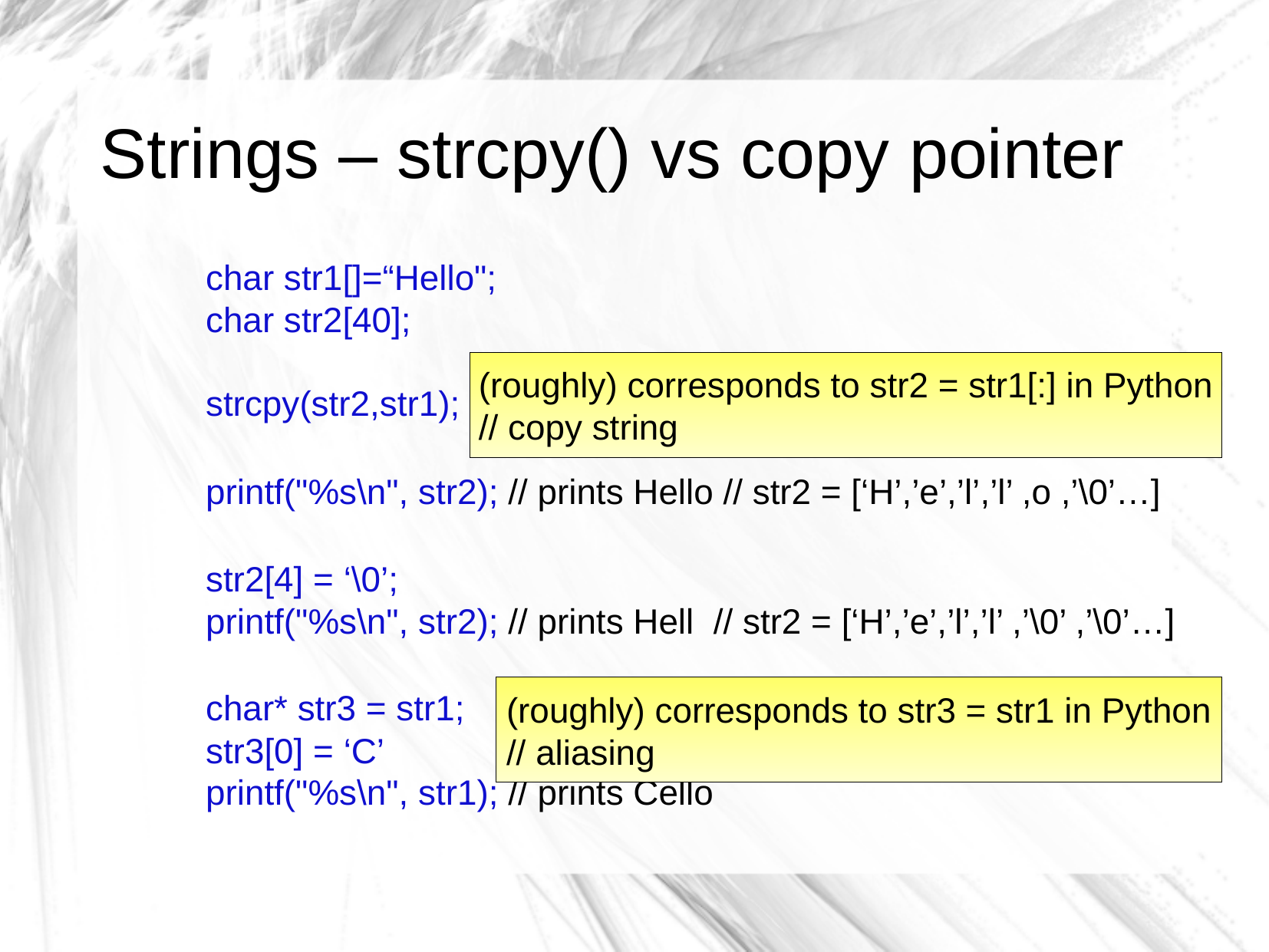

Strings – strcpy() vs copy pointer
char str1[]=“Hello";
char str2[40];
strcpy(str2,str1);
printf("%s\n", str2); // prints Hello // str2 = [‘H’,’e’,’l’,’l’ ,o ,’\0’…]
str2[4] = ‘\0’;
printf("%s\n", str2); // prints Hell  // str2 = [‘H’,’e’,’l’,’l’ ,’\0’ ,’\0’…]
char* str3 = str1;
str3[0] = ‘C’
printf("%s\n", str1); // prints Cello

(roughly) corresponds to str2 = str1[:] in Python
// copy string
(roughly) corresponds to str3 = str1 in Python
// aliasing